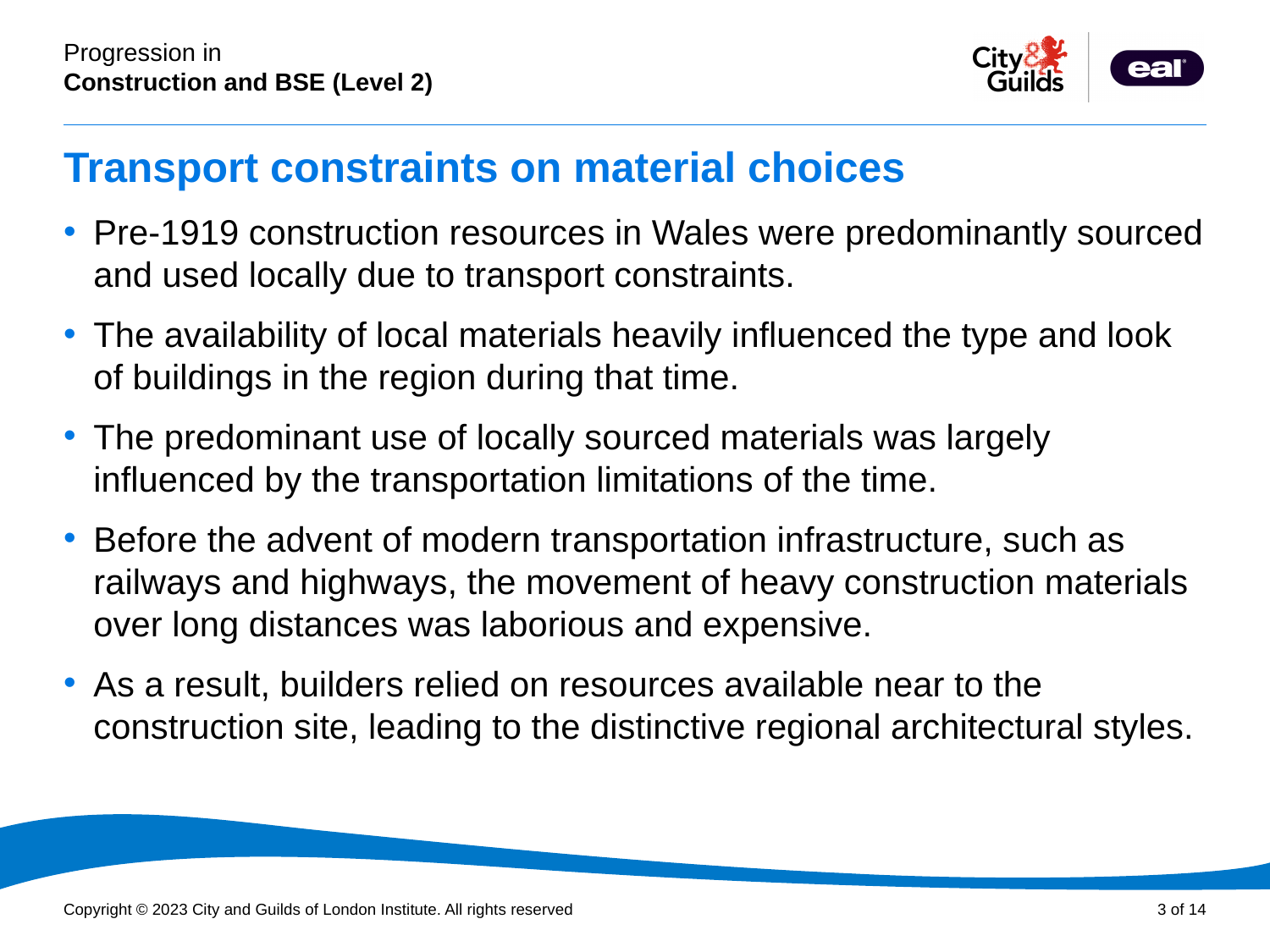

Transport constraints on material choices
Pre-1919 construction resources in Wales were predominantly sourced and used locally due to transport constraints.
The availability of local materials heavily influenced the type and look of buildings in the region during that time.
The predominant use of locally sourced materials was largely influenced by the transportation limitations of the time.
Before the advent of modern transportation infrastructure, such as railways and highways, the movement of heavy construction materials over long distances was laborious and expensive.
As a result, builders relied on resources available near to the construction site, leading to the distinctive regional architectural styles.